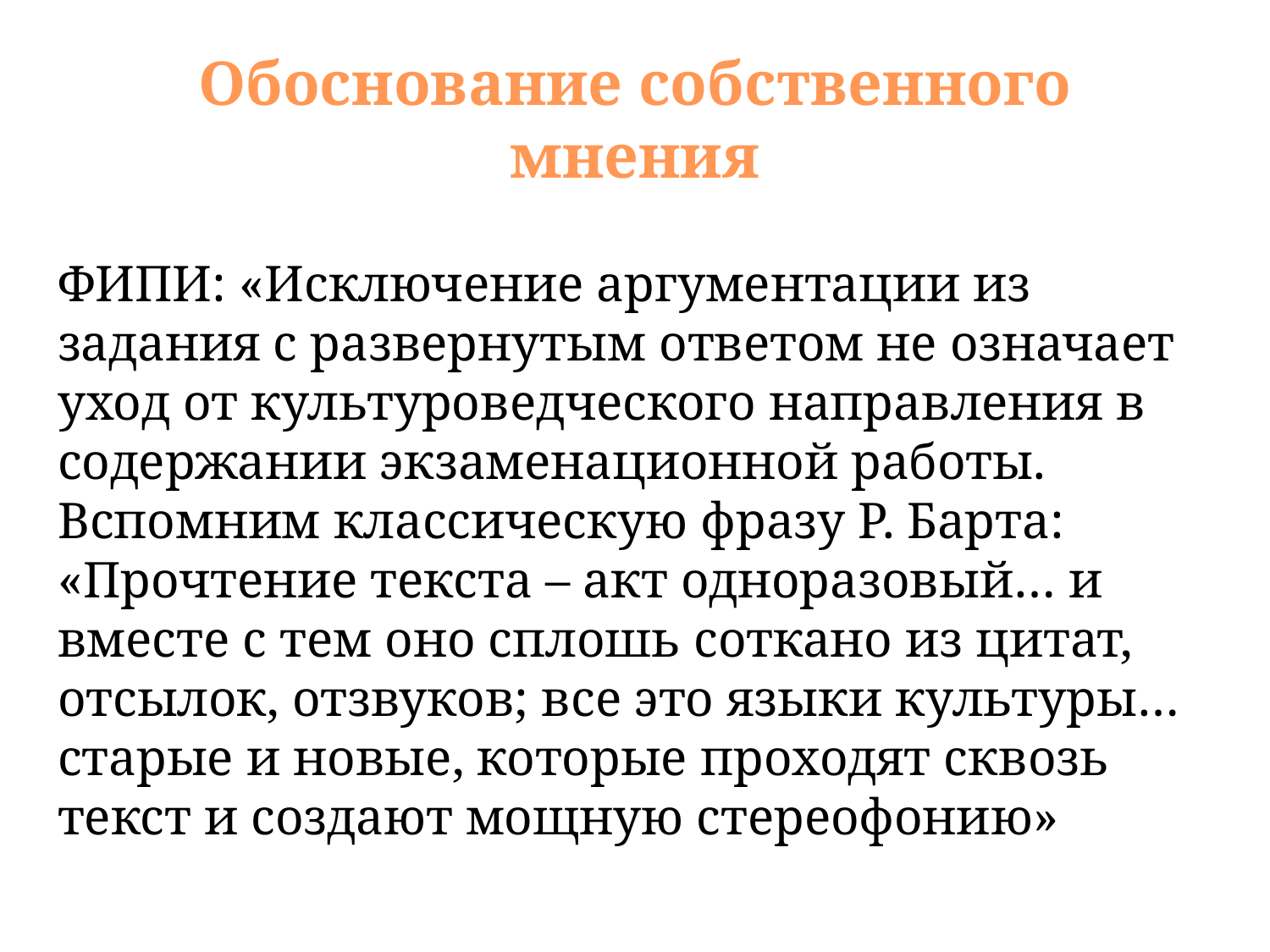

# Обоснование собственного мнения
ФИПИ: «Исключение аргументации из задания с развернутым ответом не означает уход от культуроведческого направления в содержании экзаменационной работы. Вспомним классическую фразу Р. Барта: «Прочтение текста – акт одноразовый… и вместе с тем оно сплошь соткано из цитат, отсылок, отзвуков; все это языки культуры… старые и новые, которые проходят сквозь текст и создают мощную стереофонию»